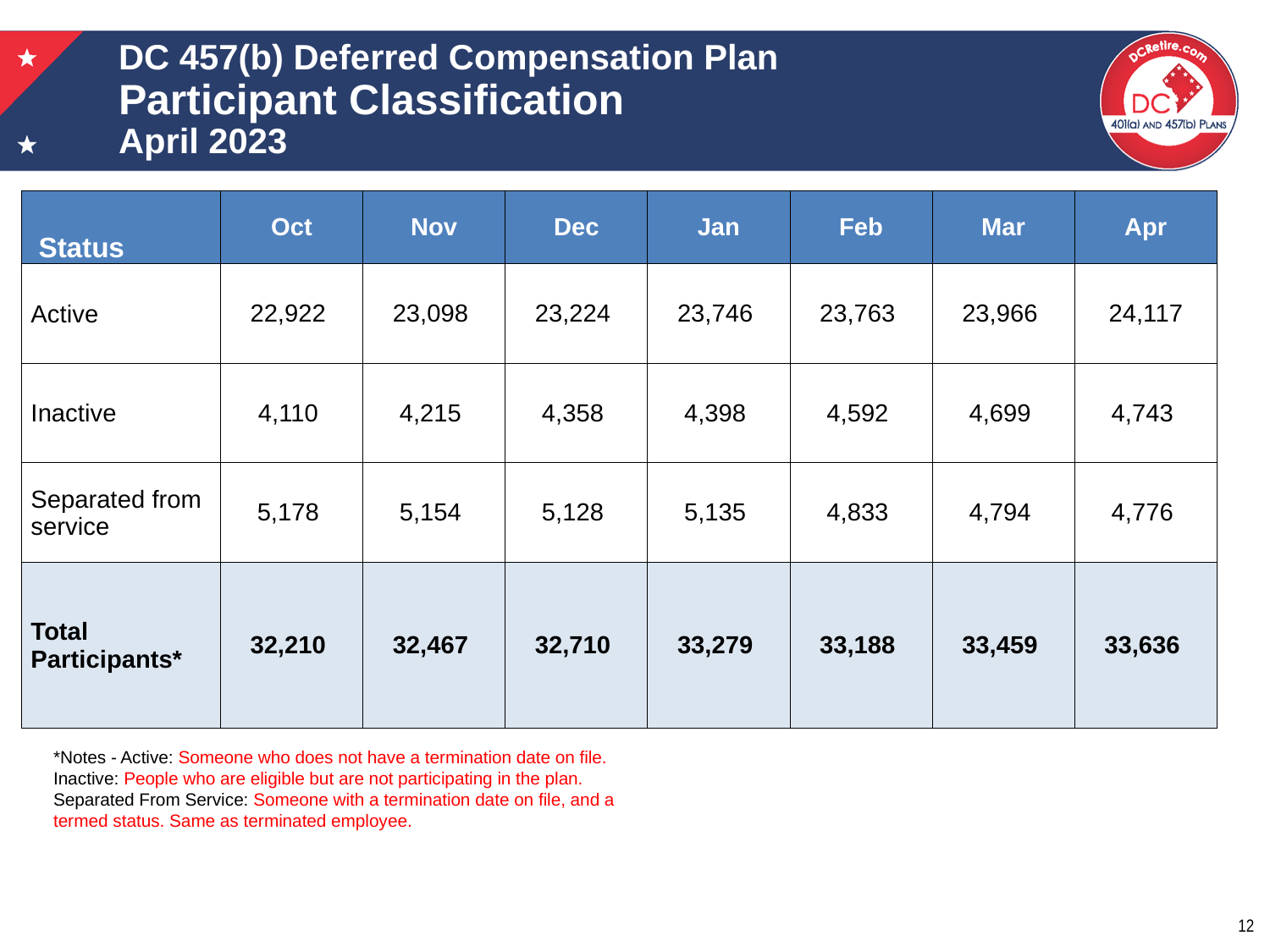

# DC 457(b) Deferred Compensation Plan Participant Classification April 2023
| Status | Oct | Nov | Dec | Jan | Feb | Mar | Apr |
| --- | --- | --- | --- | --- | --- | --- | --- |
| Active | 22,922 | 23,098 | 23,224 | 23,746 | 23,763 | 23,966 | 24,117 |
| Inactive | 4,110 | 4,215 | 4,358 | 4,398 | 4,592 | 4,699 | 4,743 |
| Separated from service | 5,178 | 5,154 | 5,128 | 5,135 | 4,833 | 4,794 | 4,776 |
| Total Participants\* | 32,210 | 32,467 | 32,710 | 33,279 | 33,188 | 33,459 | 33,636 |
*Notes - Active: Someone who does not have a termination date on file.
Inactive: People who are eligible but are not participating in the plan.
Separated From Service: Someone with a termination date on file, and a termed status. Same as terminated employee.